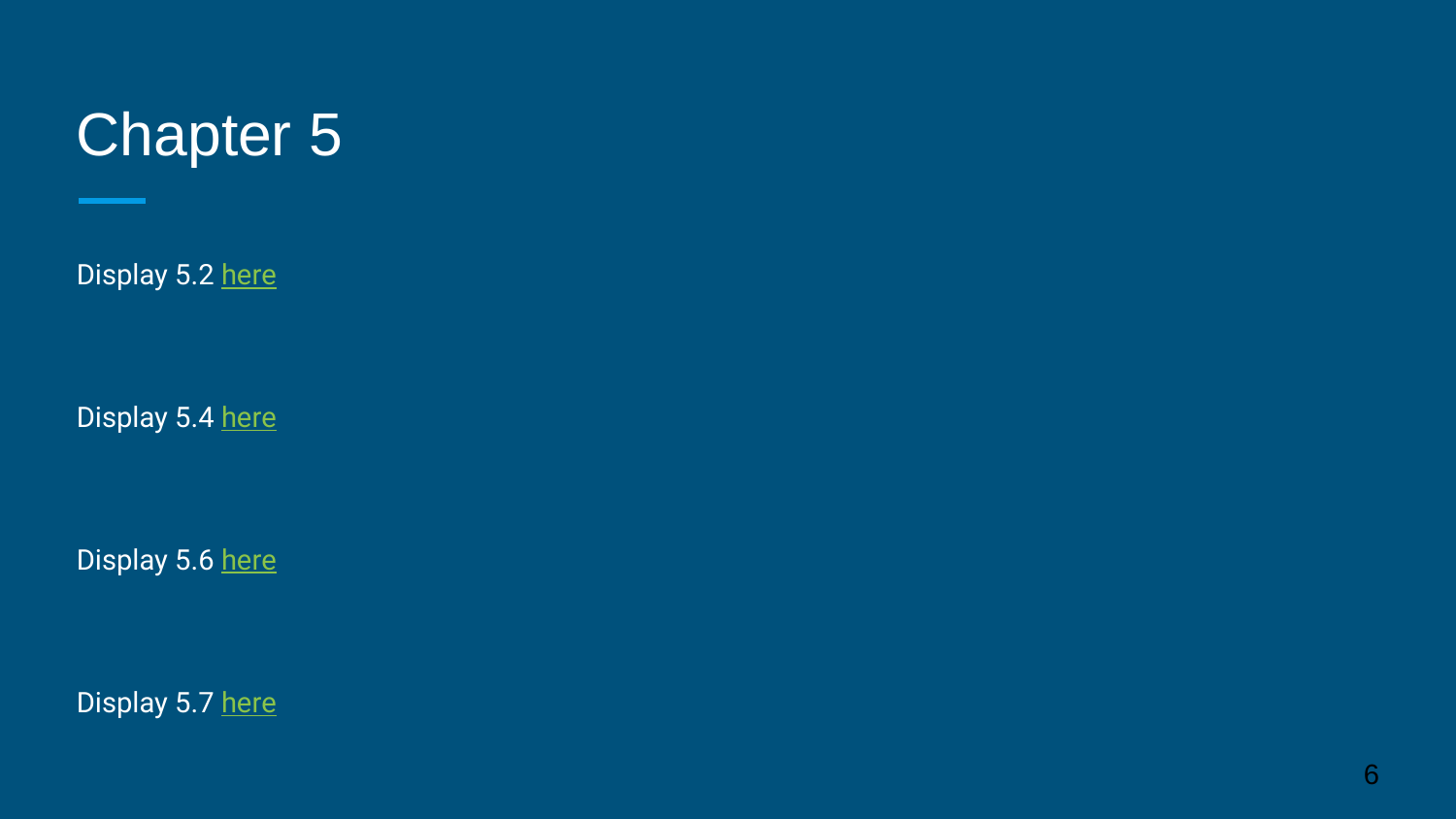

# Chapter 5
Display 5.2 here

Display 5.4 here

Display 5.6 here

Display 5.7 here
6